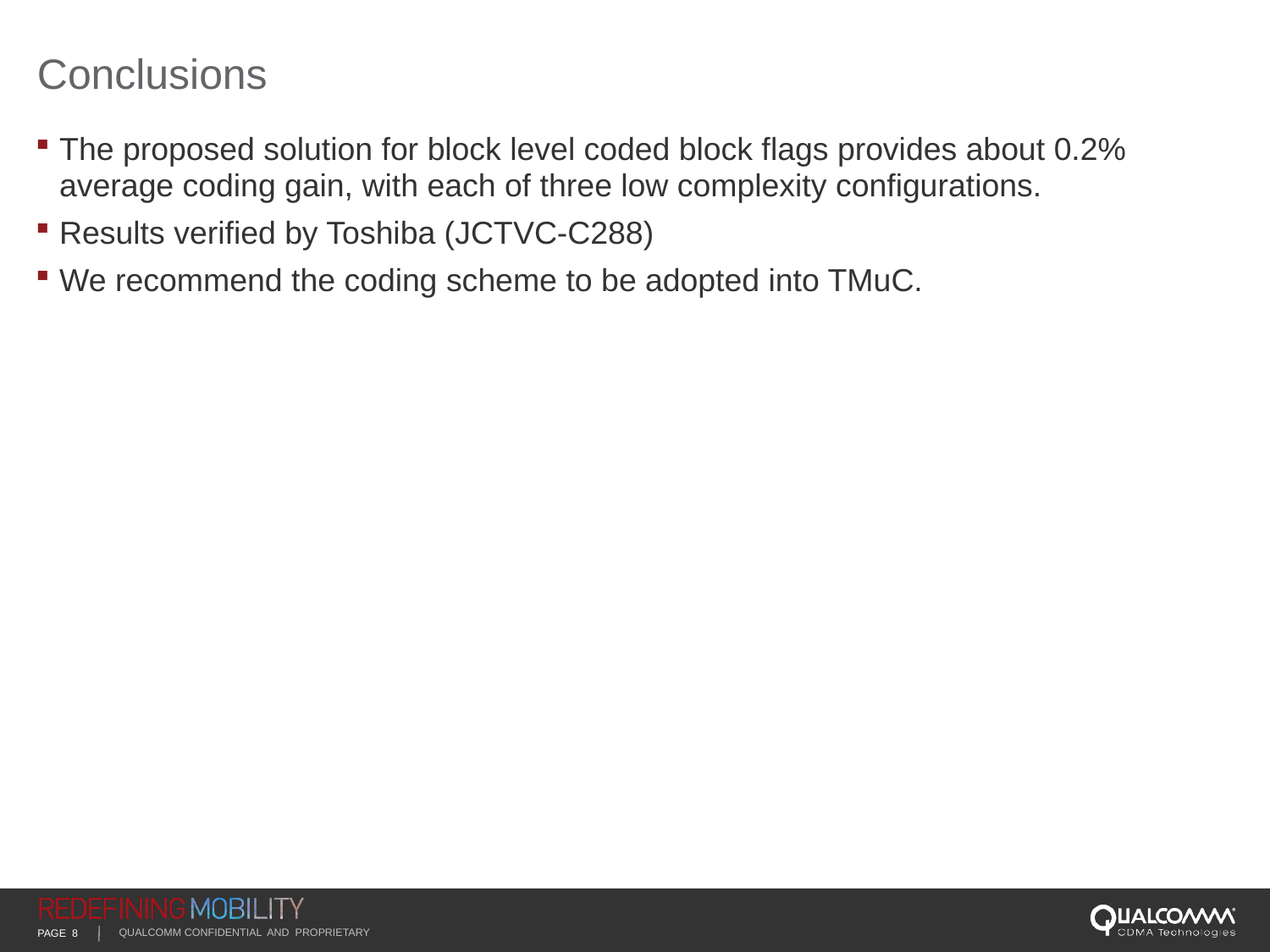

# Conclusions
The proposed solution for block level coded block flags provides about 0.2% average coding gain, with each of three low complexity configurations.
Results verified by Toshiba (JCTVC-C288)
We recommend the coding scheme to be adopted into TMuC.